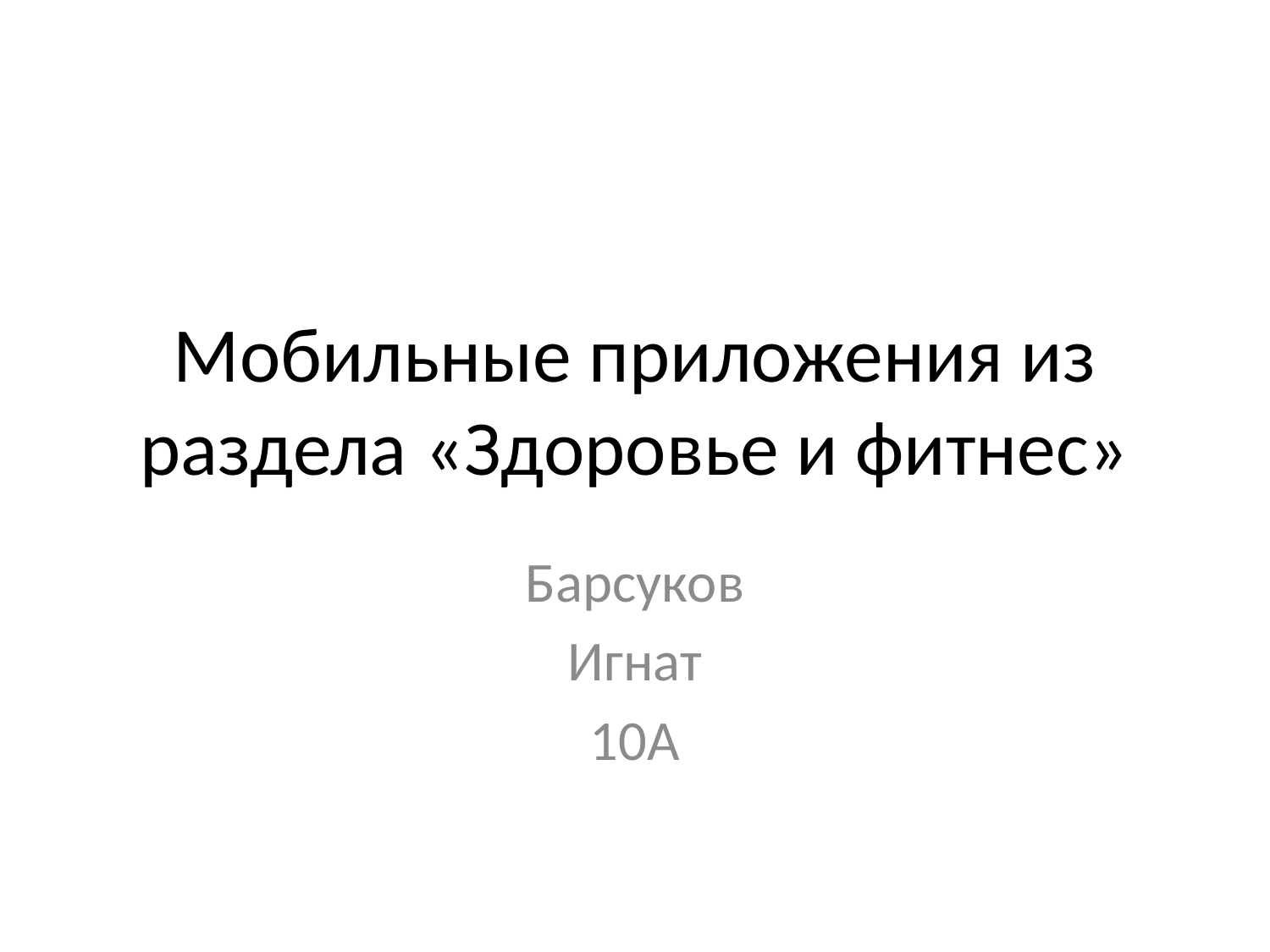

# Мобильные приложения из раздела «Здоровье и фитнес»
Барсуков
Игнат
10А